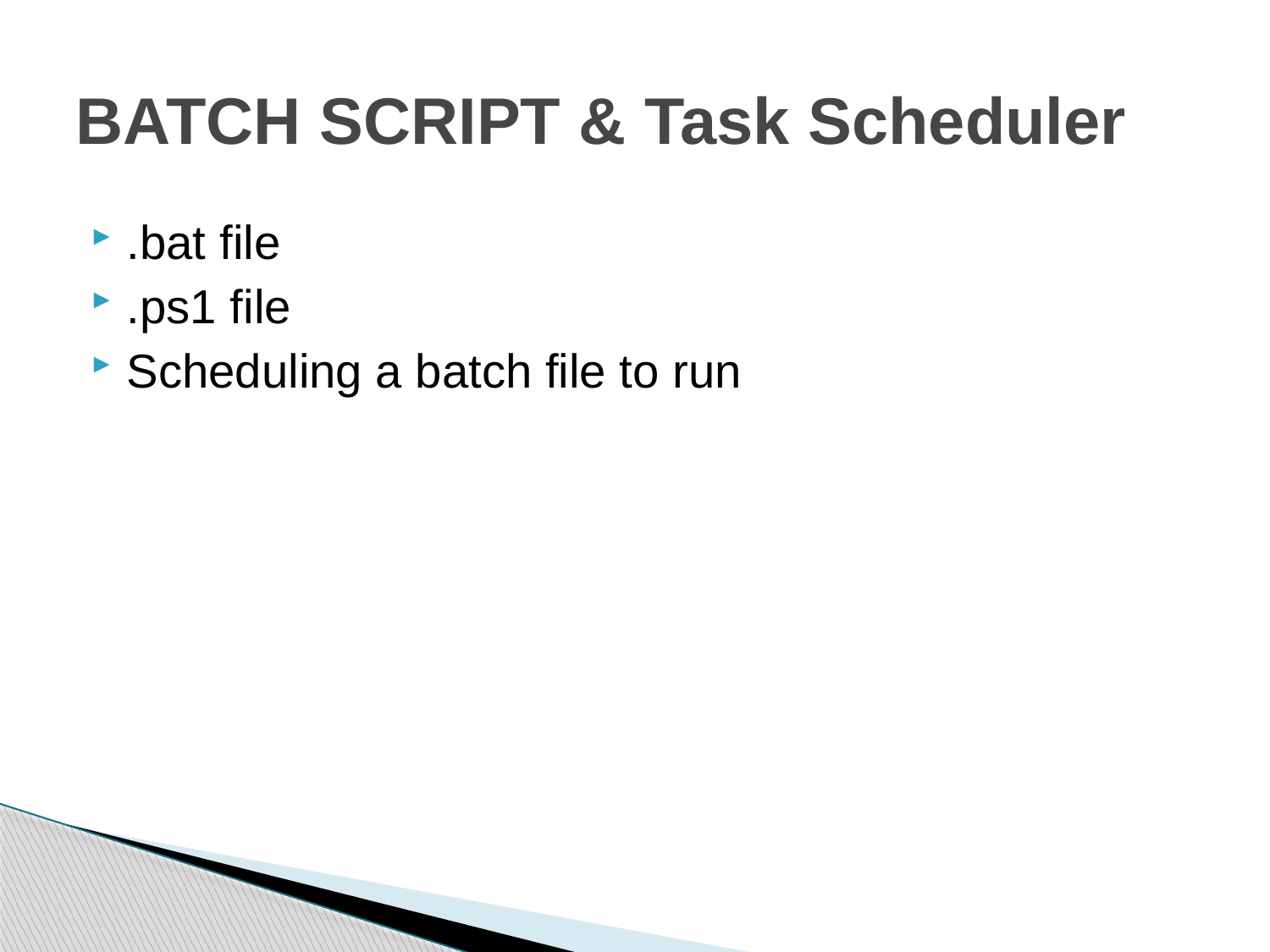

# BATCH SCRIPT & Task Scheduler
.bat file
.ps1 file
Scheduling a batch file to run